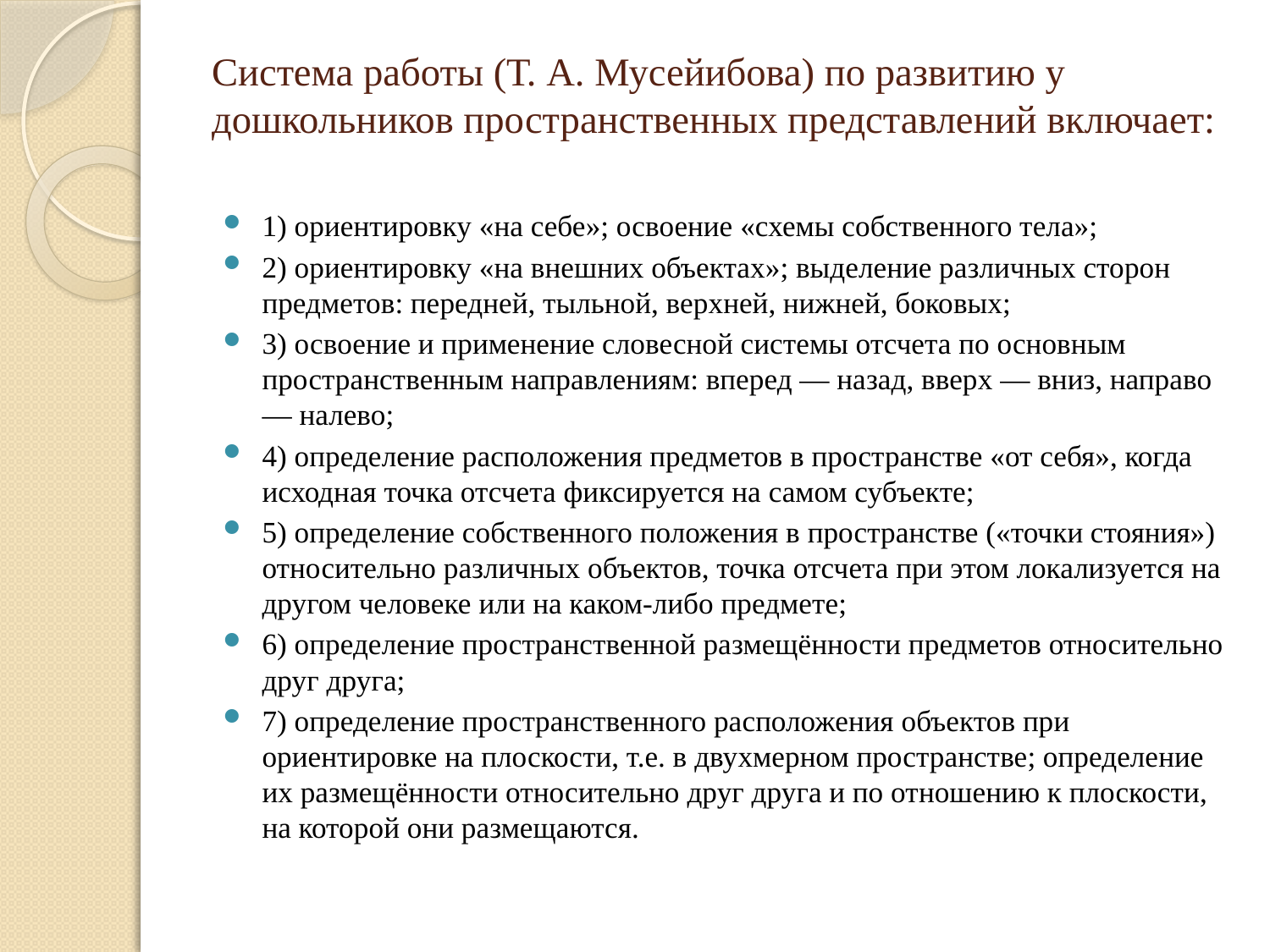

# Система работы (Т. А. Мусейибова) по развитию у дошкольников пространственных представлений включает:
1) ориентировку «на себе»; освоение «схемы собственного тела»;
2) ориентировку «на внешних объектах»; выделение различных сторон предметов: передней, тыльной, верхней, нижней, боковых;
3) освоение и применение словесной системы отсчета по основным пространственным направлениям: вперед — назад, вверх — вниз, направо — налево;
4) определение расположения предметов в пространстве «от себя», когда исходная точка отсчета фиксируется на самом субъекте;
5) определение собственного положения в пространстве («точки стояния») относительно различных объектов, точка отсчета при этом локализуется на другом человеке или на каком-либо предмете;
6) определение пространственной размещённости предметов относительно друг друга;
7) определение пространственного расположения объектов при ориентировке на плоскости, т.е. в двухмерном пространстве; определение их размещённости относительно друг друга и по отношению к плоскости, на которой они размещаются.